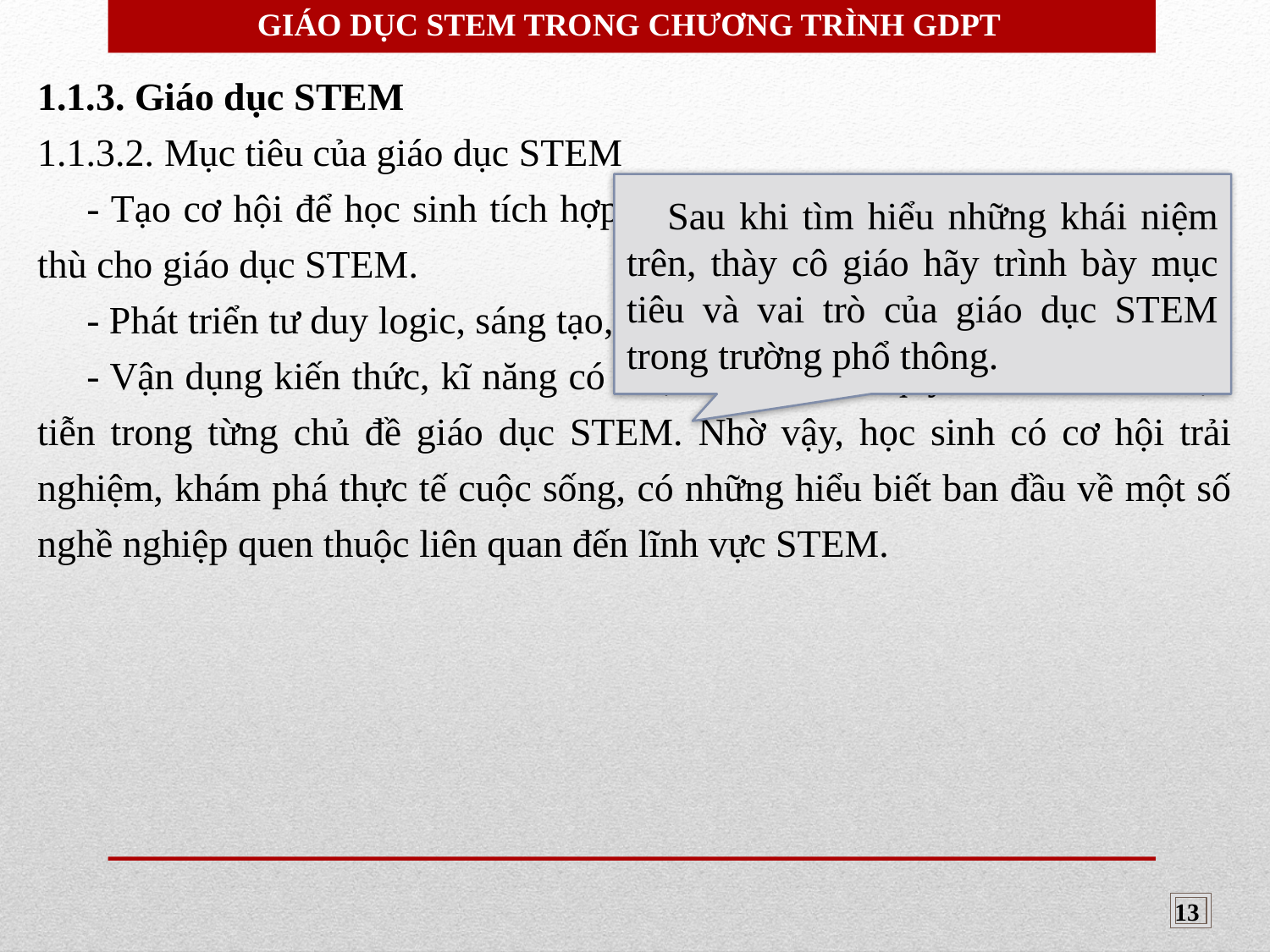

GIÁO DỤC STEM TRONG CHƯƠNG TRÌNH GDPT
1.1.3. Giáo dục STEM
1.1.3.2.	Mục tiêu của giáo dục STEM
	- Tạo cơ hội để học sinh tích hợp kiến thức, kĩ năng ở các môn học đặc thù cho giáo dục STEM.
	- Phát triển tư duy logic, sáng tạo, và khả năng giải quyết vấn đề.
	- Vận dụng kiến thức, kĩ năng có được này để giải quyết các vấn đề thực tiễn trong từng chủ đề giáo dục STEM. Nhờ vậy, học sinh có cơ hội trải nghiệm, khám phá thực tế cuộc sống, có những hiểu biết ban đầu về một số nghề nghiệp quen thuộc liên quan đến lĩnh vực STEM.

   Sau khi tìm hiểu những khái niệm trên, thày cô giáo hãy trình bày mục tiêu và vai trò của giáo dục STEM trong trường phổ thông.

13